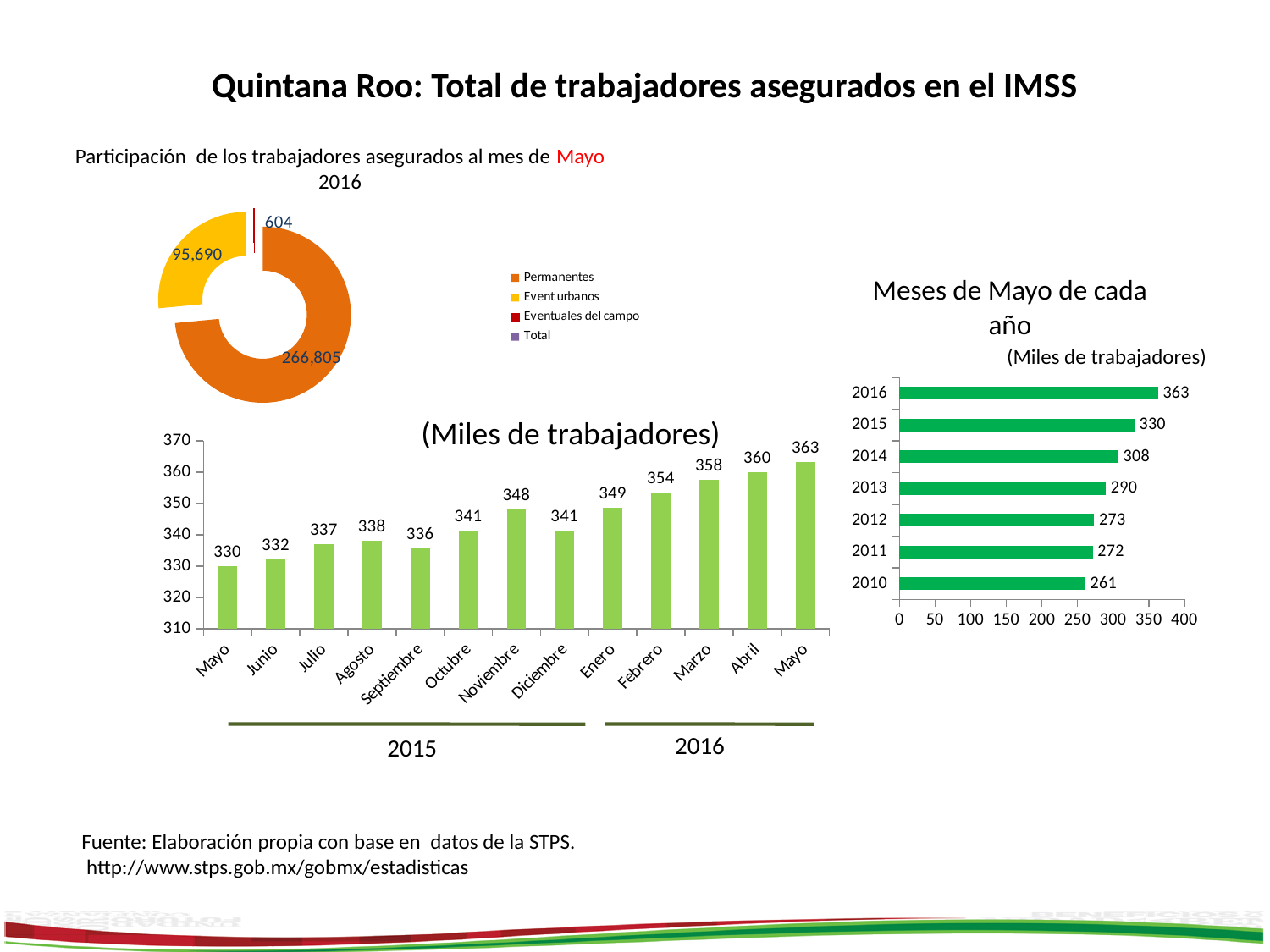

Quintana Roo: Total de trabajadores asegurados en el IMSS
Participación  de los trabajadores asegurados al mes de Mayo 2016

[unsupported chart]

Meses de Mayo de cada año
(Miles de trabajadores)

### Chart

| Category |  |
|---|---|
| 2010 | 261.176 |
| 2011 | 271.697 |
| 2012 | 273.452 |
| 2013 | 290.02 |
| 2014 | 307.5009999999999 |
| 2015 | 330.08599999999996 |
| 2016 | 363.09899999999993 |
(Miles de trabajadores)

### Chart

| Category |  |
|---|---|
| Mayo | 330.08599999999996 |
| Junio | 332.163 |
| Julio | 336.98099999999994 |
| Agosto | 338.175 |
| Septiembre | 335.749 |
| Octubre | 341.33199999999994 |
| Noviembre | 348.118 |
| Diciembre | 341.29099999999994 |
| Enero | 348.6329999999999 |
| Febrero | 353.634 |
| Marzo | 357.584 |
| Abril | 359.875 |
| Mayo | 363.09899999999993 |
2016
2015
Fuente: Elaboración propia con base en  datos de la STPS.
 http://www.stps.gob.mx/gobmx/estadisticas